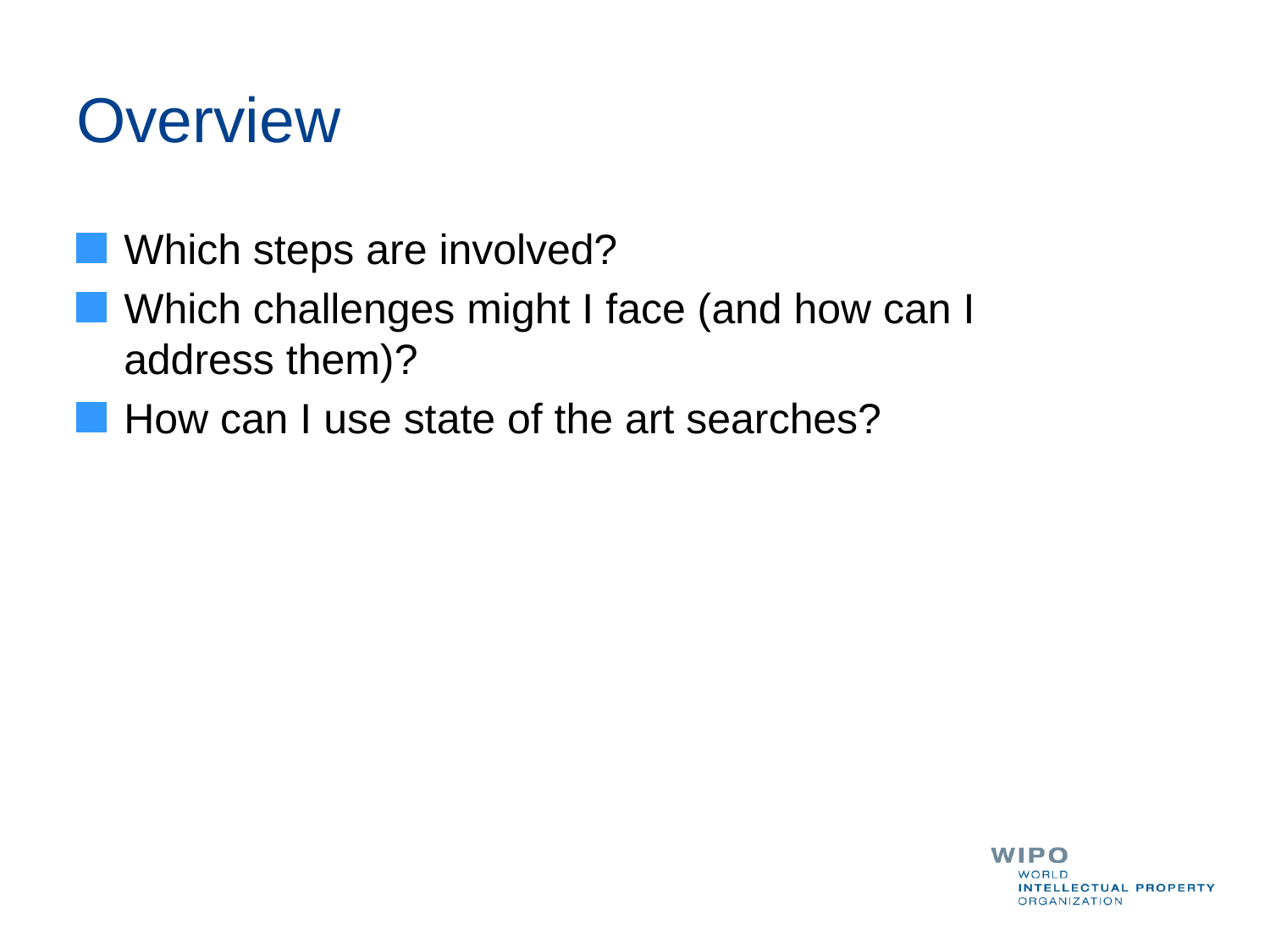

# Overview
Which steps are involved?
Which challenges might I face (and how can I
address them)?
How can I use state of the art searches?